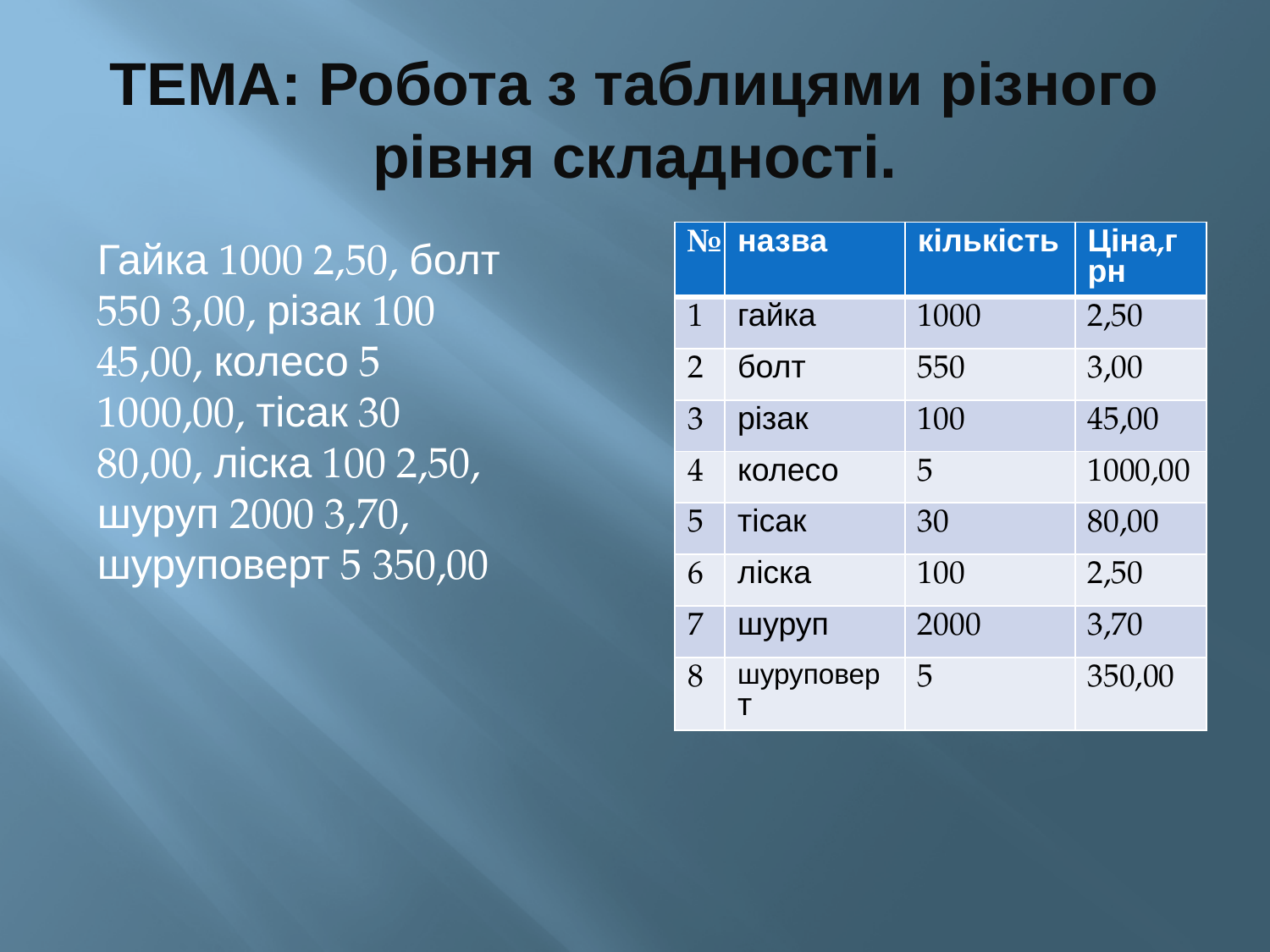

# ТЕМА: Робота з таблицями різного рівня складності.
| № | назва | кількість | Ціна,грн |
| --- | --- | --- | --- |
| 1 | гайка | 1000 | 2,50 |
| 2 | болт | 550 | 3,00 |
| 3 | різак | 100 | 45,00 |
| 4 | колесо | 5 | 1000,00 |
| 5 | тісак | 30 | 80,00 |
| 6 | ліска | 100 | 2,50 |
| 7 | шуруп | 2000 | 3,70 |
| 8 | шуруповерт | 5 | 350,00 |
Гайка 1000 2,50, болт 550 3,00, різак 100 45,00, колесо 5 1000,00, тісак 30 80,00, ліска 100 2,50, шуруп 2000 3,70, шуруповерт 5 350,00